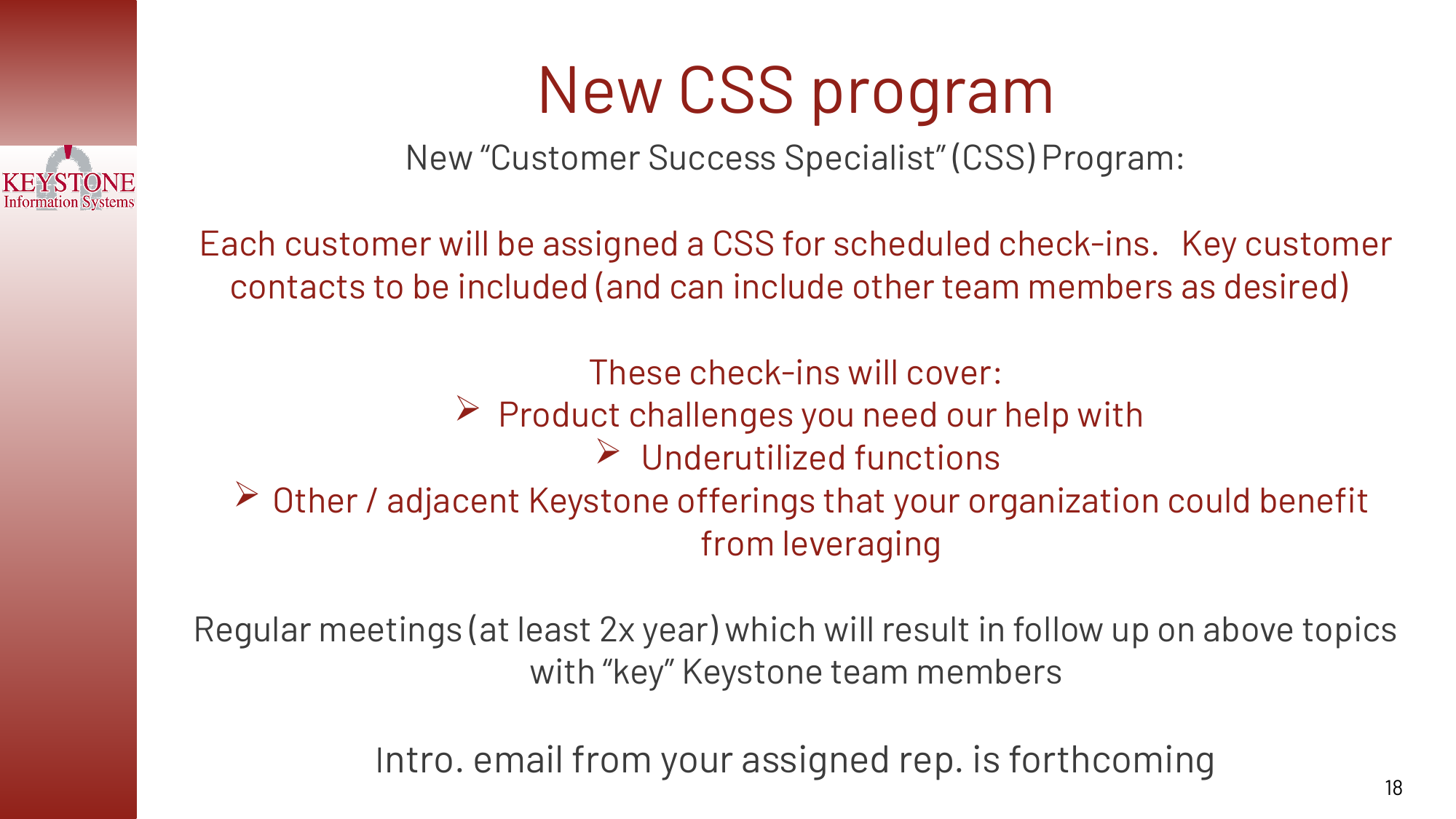

New CSS program
New “Customer Success Specialist” (CSS) Program:

Each customer will be assigned a CSS for scheduled check-ins.   Key customer contacts to be included (and can include other team members as desired)

These check-ins will cover:
Product challenges you need our help with
Underutilized functions
Other / adjacent Keystone offerings that your organization could benefit from leveraging

Regular meetings (at least 2x year) which will result in follow up on above topics with “key” Keystone team members

Intro. email from your assigned rep. is forthcoming
18